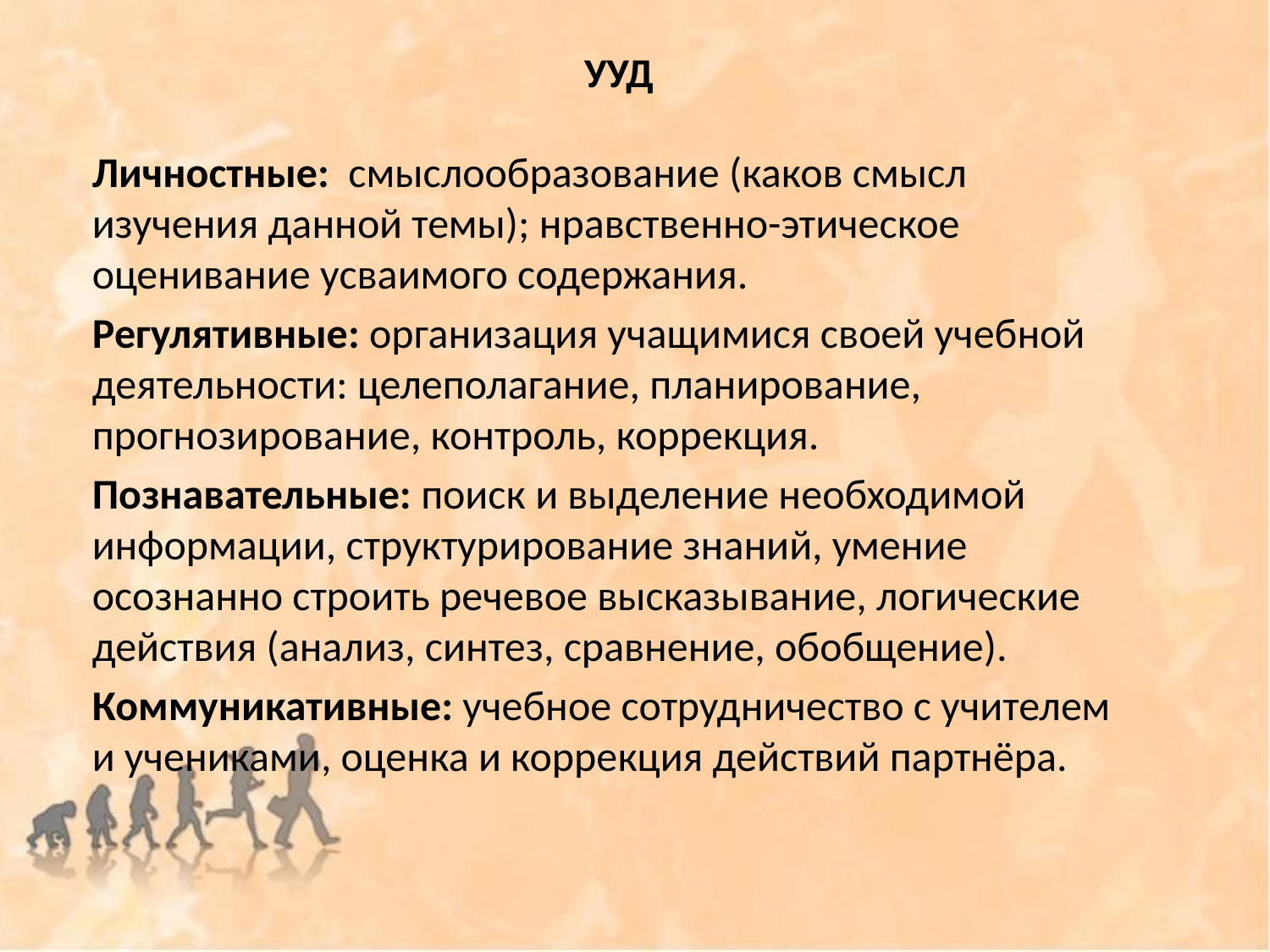

# УУД
Личностные:  смыслообразование (каков смысл изучения данной темы); нравственно-этическое оценивание усваимого содержания.
Регулятивные: организация учащимися своей учебной деятельности: целеполагание, планирование, прогнозирование, контроль, коррекция.
Познавательные: поиск и выделение необходимой информации, структурирование знаний, умение осознанно строить речевое высказывание, логические действия (анализ, синтез, сравнение, обобщение).
Коммуникативные: учебное сотрудничество с учителем и учениками, оценка и коррекция действий партнёра.